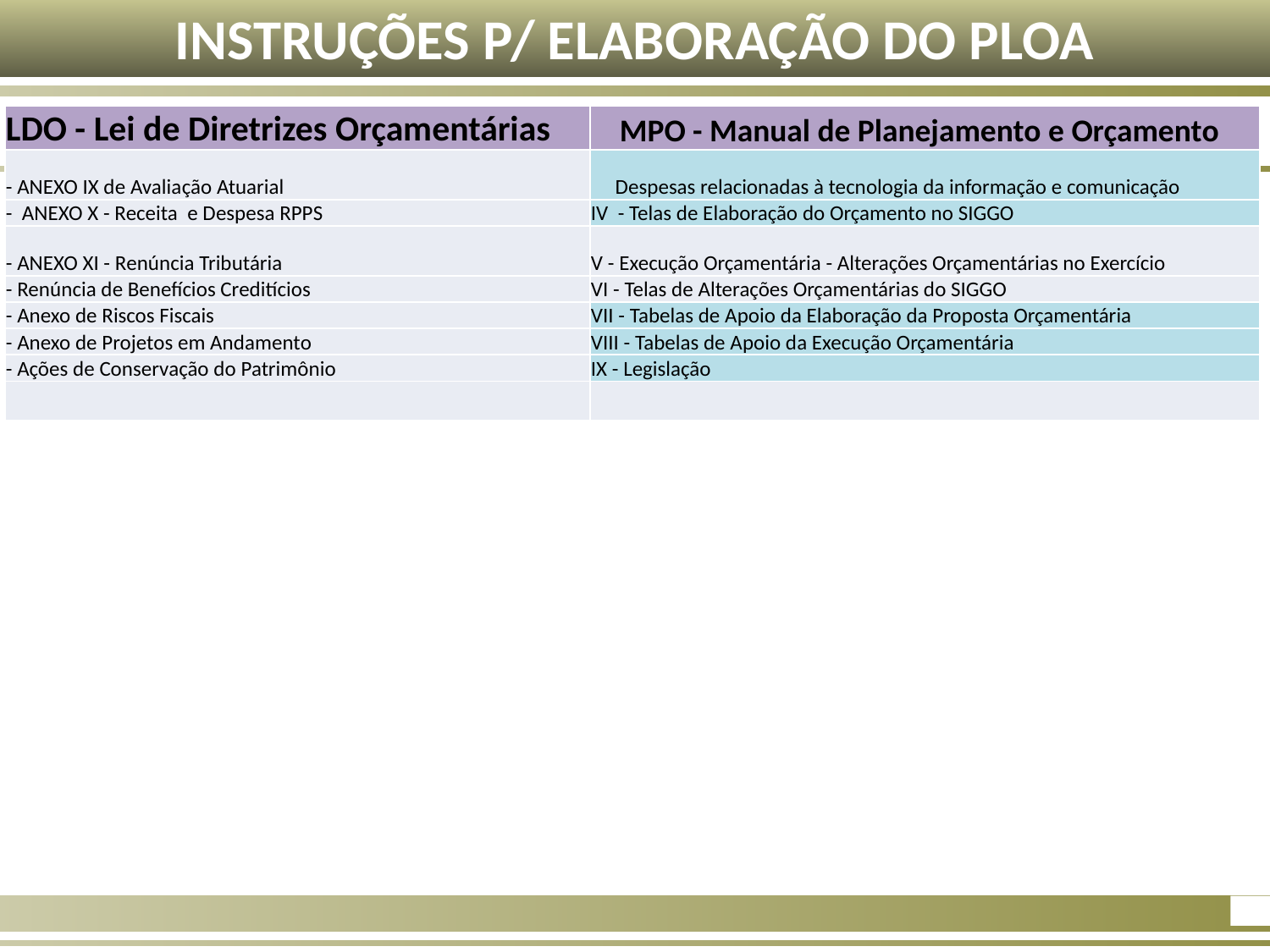

INSTRUÇÕES P/ ELABORAÇÃO DO PLOA

| LDO - Lei de Diretrizes Orçamentárias | MPO - Manual de Planejamento e Orçamento |
| --- | --- |
| - ANEXO IX de Avaliação Atuarial | Despesas relacionadas à tecnologia da informação e comunicação |
| - ANEXO X - Receita e Despesa RPPS | IV - Telas de Elaboração do Orçamento no SIGGO |
| - ANEXO XI - Renúncia Tributária | V - Execução Orçamentária - Alterações Orçamentárias no Exercício |
| - Renúncia de Benefícios Creditícios | VI - Telas de Alterações Orçamentárias do SIGGO |
| - Anexo de Riscos Fiscais | VII - Tabelas de Apoio da Elaboração da Proposta Orçamentária |
| - Anexo de Projetos em Andamento | VIII - Tabelas de Apoio da Execução Orçamentária |
| - Ações de Conservação do Patrimônio | IX - Legislação |
|  |  |